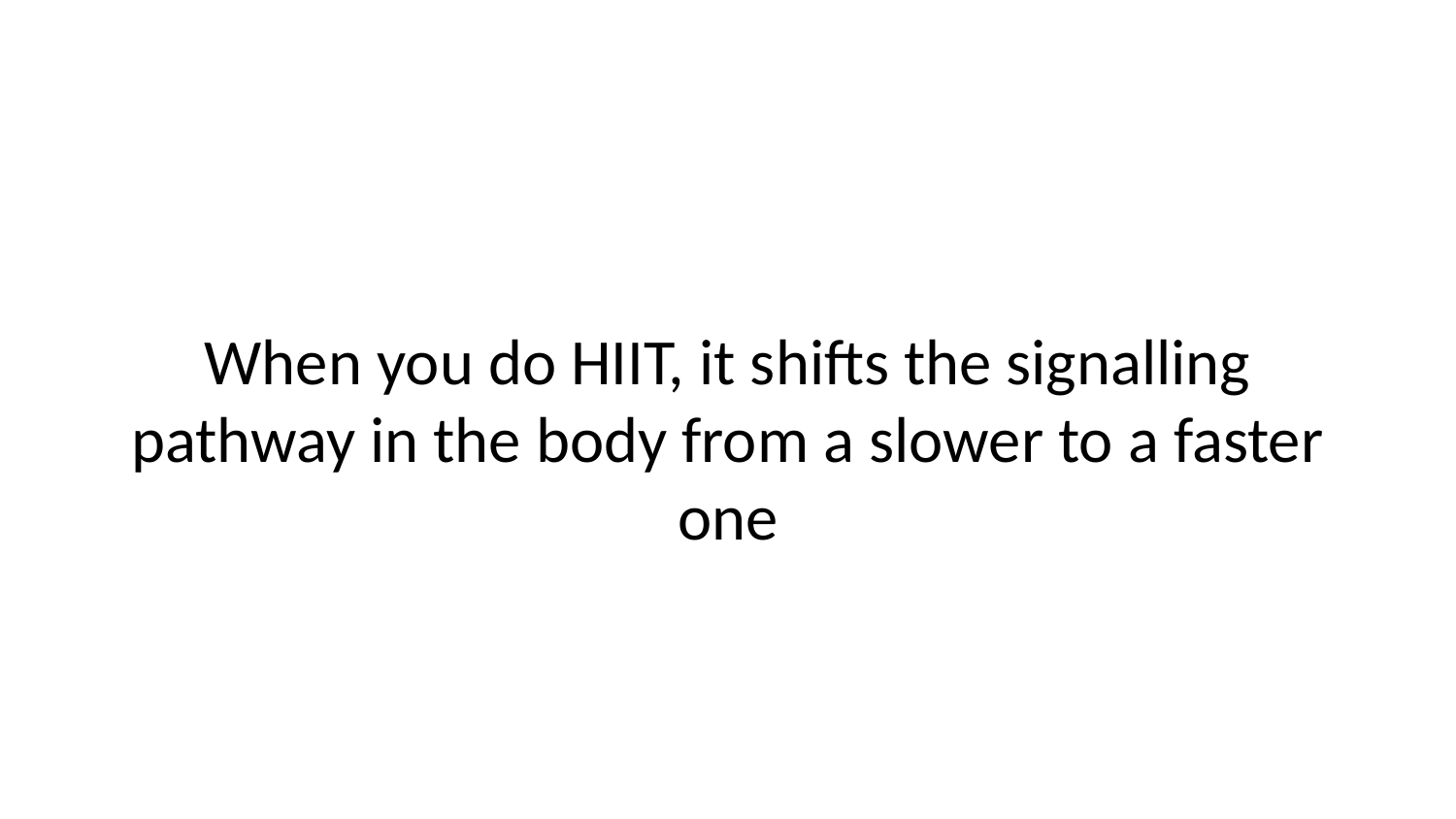

When you do HIIT, it shifts the signalling pathway in the body from a slower to a faster one